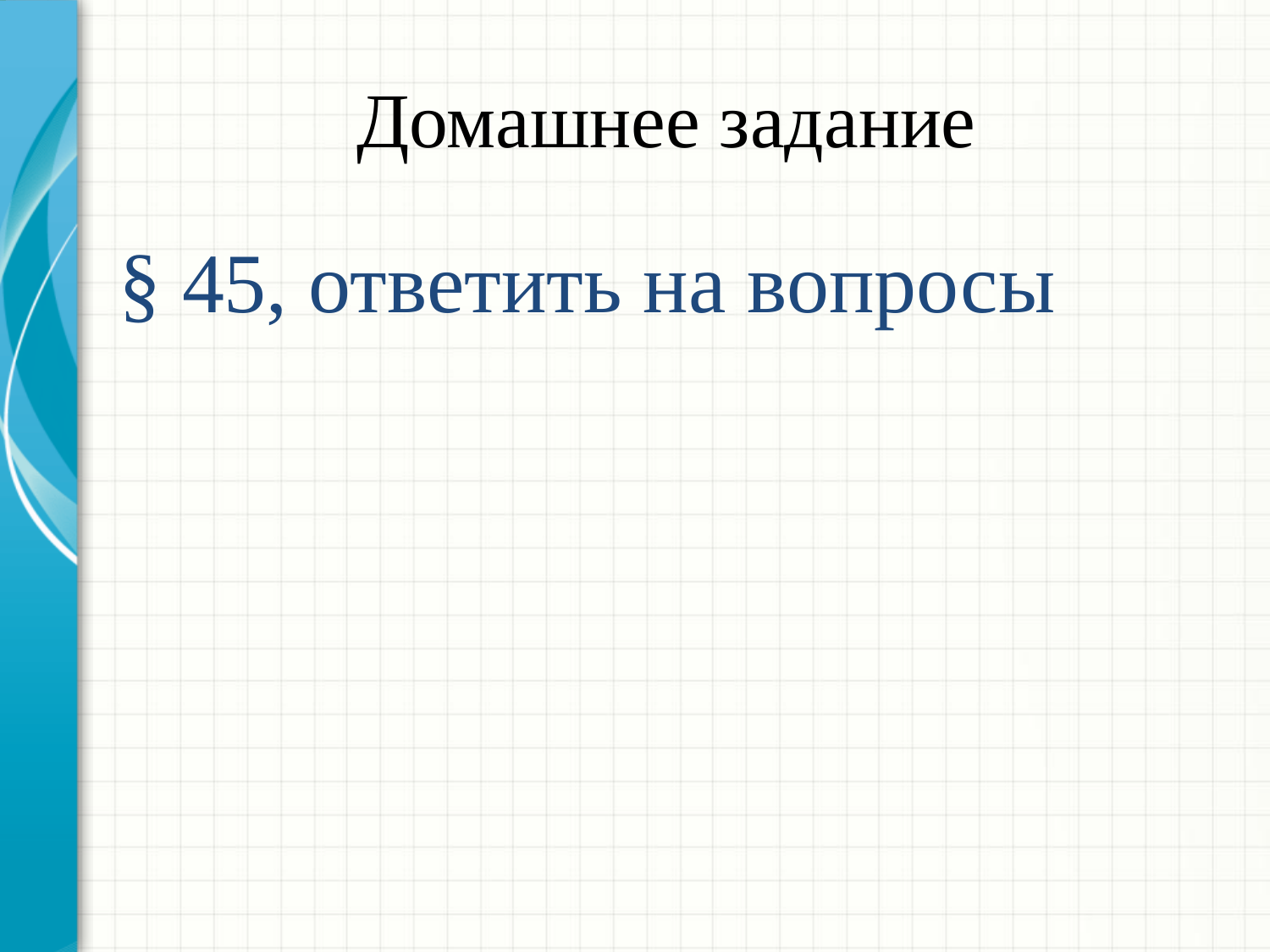

# Домашнее задание
§ 45, ответить на вопросы